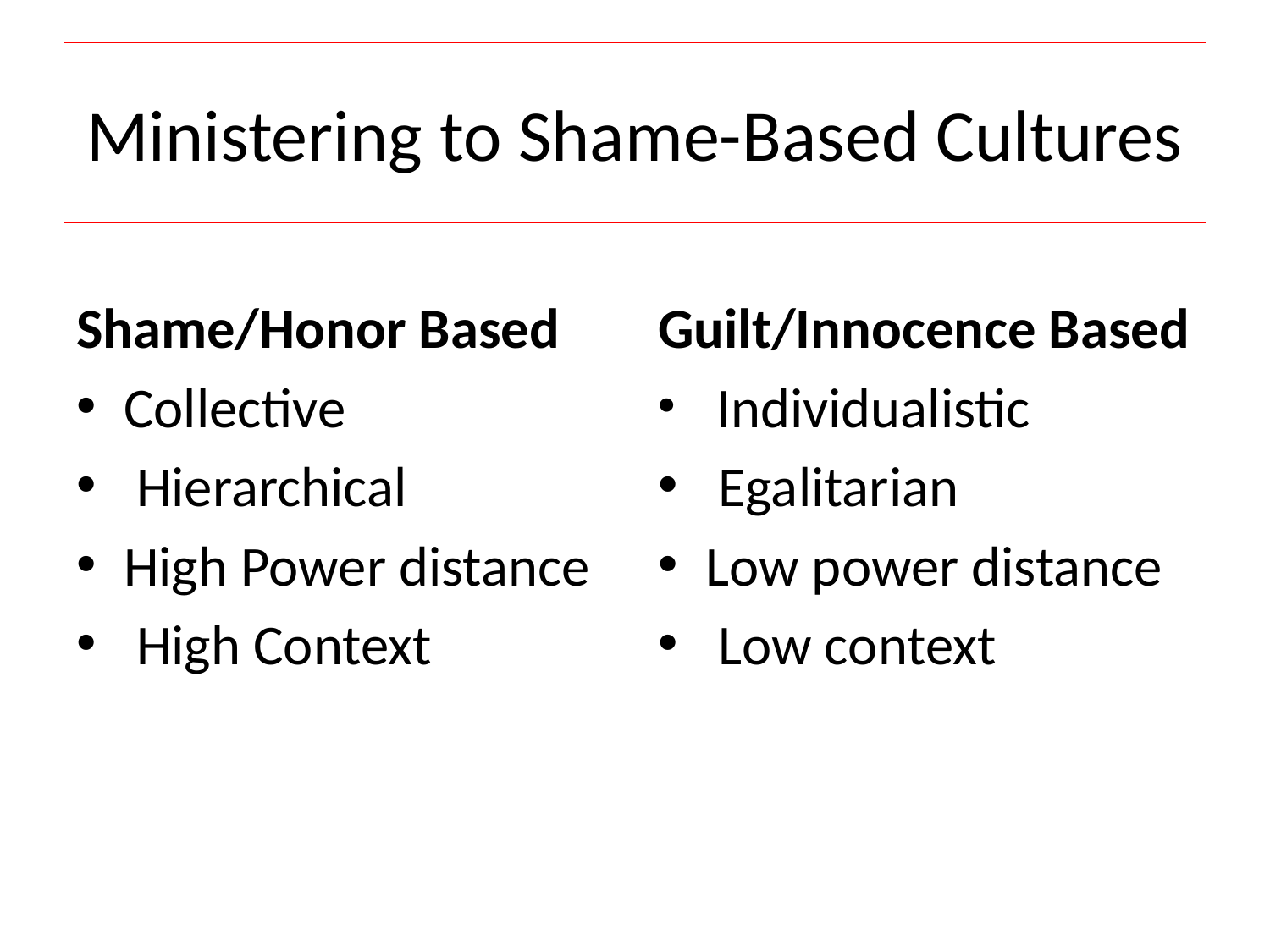

# Ministering to Shame-Based Cultures

Shame/Honor Based
Collective
 Hierarchical
High Power distance
 High Context
Guilt/Innocence Based
 Individualistic
 Egalitarian
Low power distance
 Low context